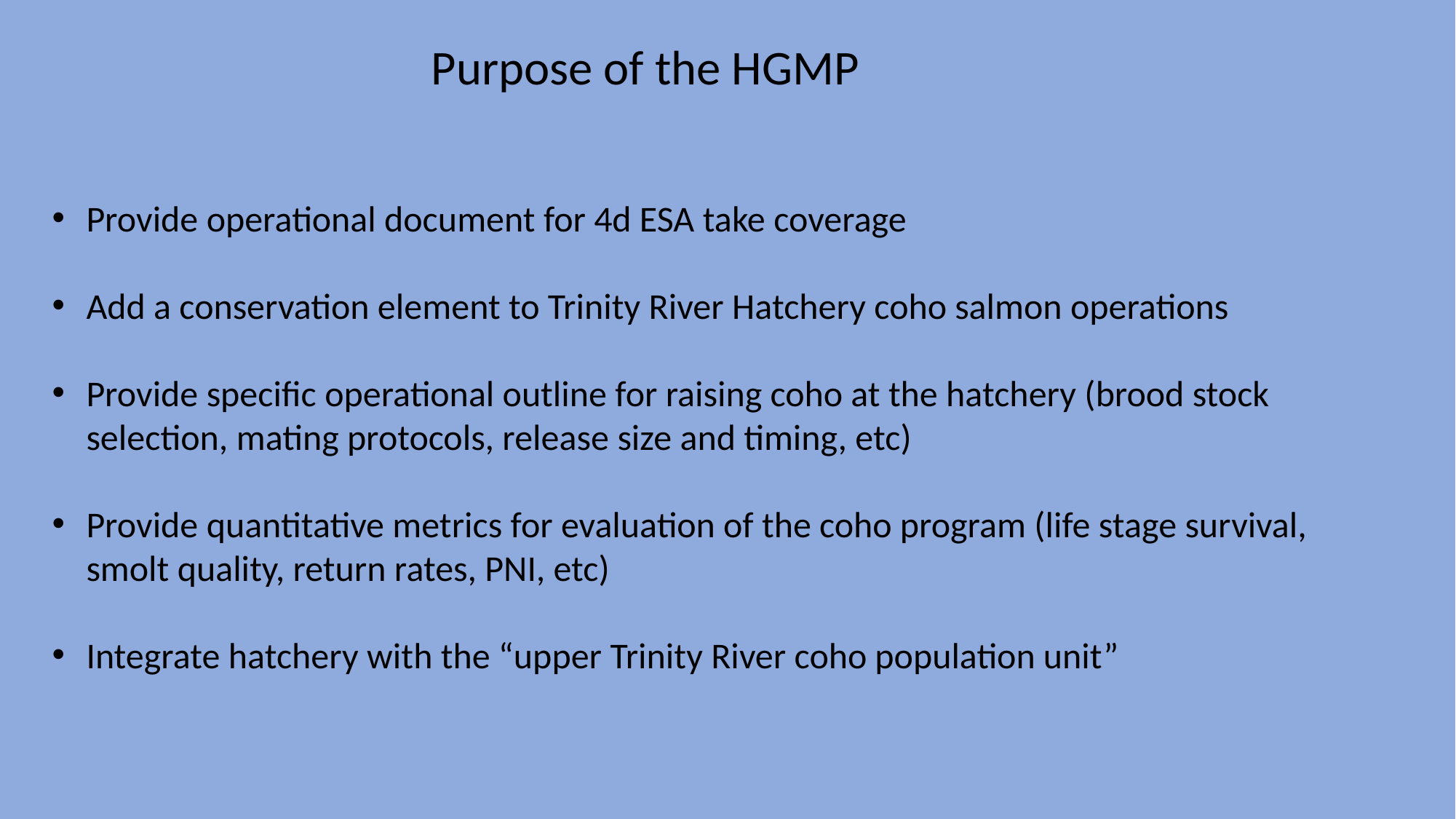

Purpose of the HGMP
Provide operational document for 4d ESA take coverage

Add a conservation element to Trinity River Hatchery coho salmon operations

Provide specific operational outline for raising coho at the hatchery (brood stock selection, mating protocols, release size and timing, etc)

Provide quantitative metrics for evaluation of the coho program (life stage survival, smolt quality, return rates, PNI, etc)

Integrate hatchery with the “upper Trinity River coho population unit”